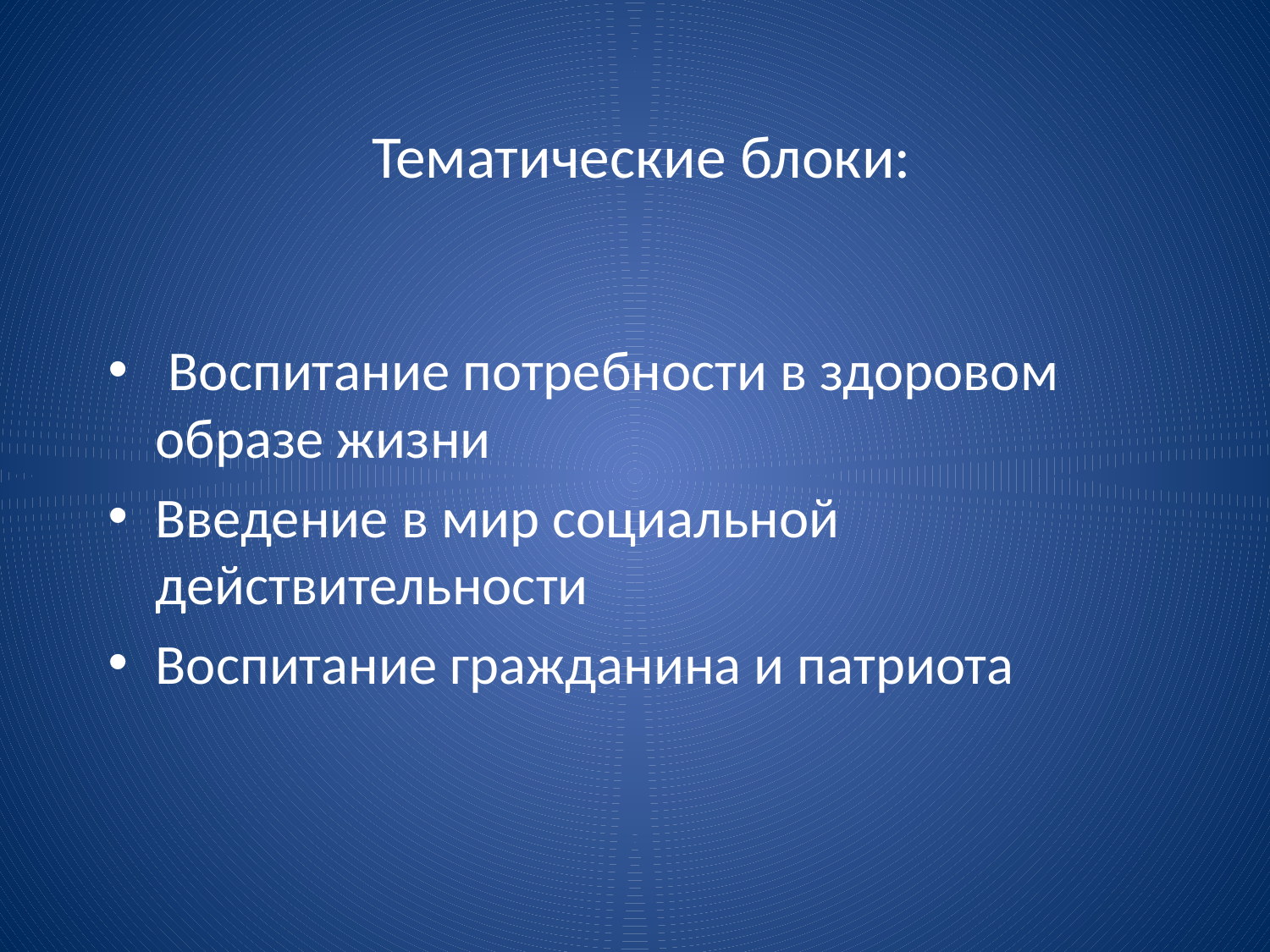

# Тематические блоки:
 Воспитание потребности в здоровом образе жизни
Введение в мир социальной действительности
Воспитание гражданина и патриота